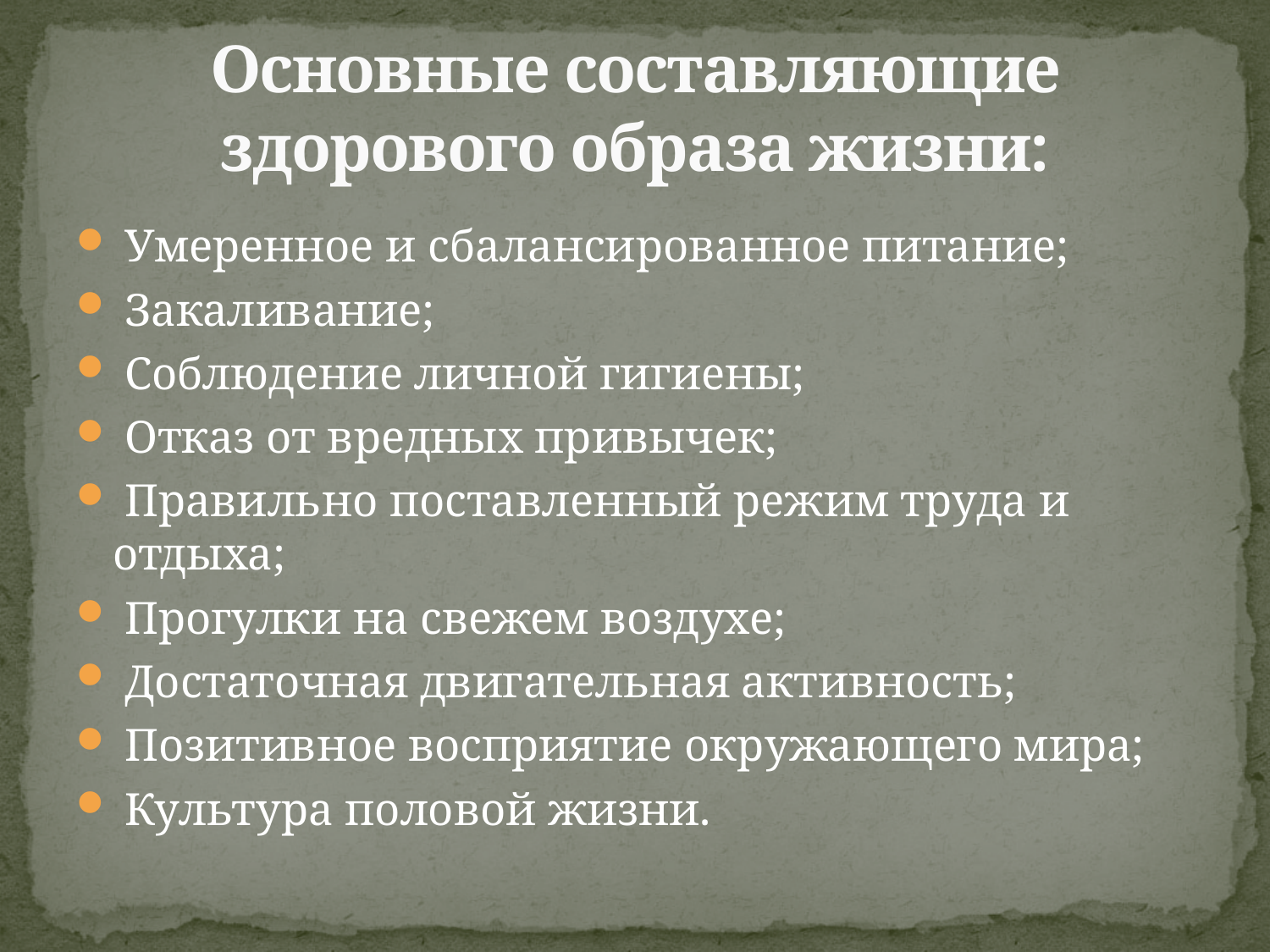

# Основные составляющие здорового образа жизни:
 Умеренное и сбалансированное питание;
 Закаливание;
 Соблюдение личной гигиены;
 Отказ от вредных привычек;
 Правильно поставленный режим труда и отдыха;
 Прогулки на свежем воздухе;
 Достаточная двигательная активность;
 Позитивное восприятие окружающего мира;
 Культура половой жизни.